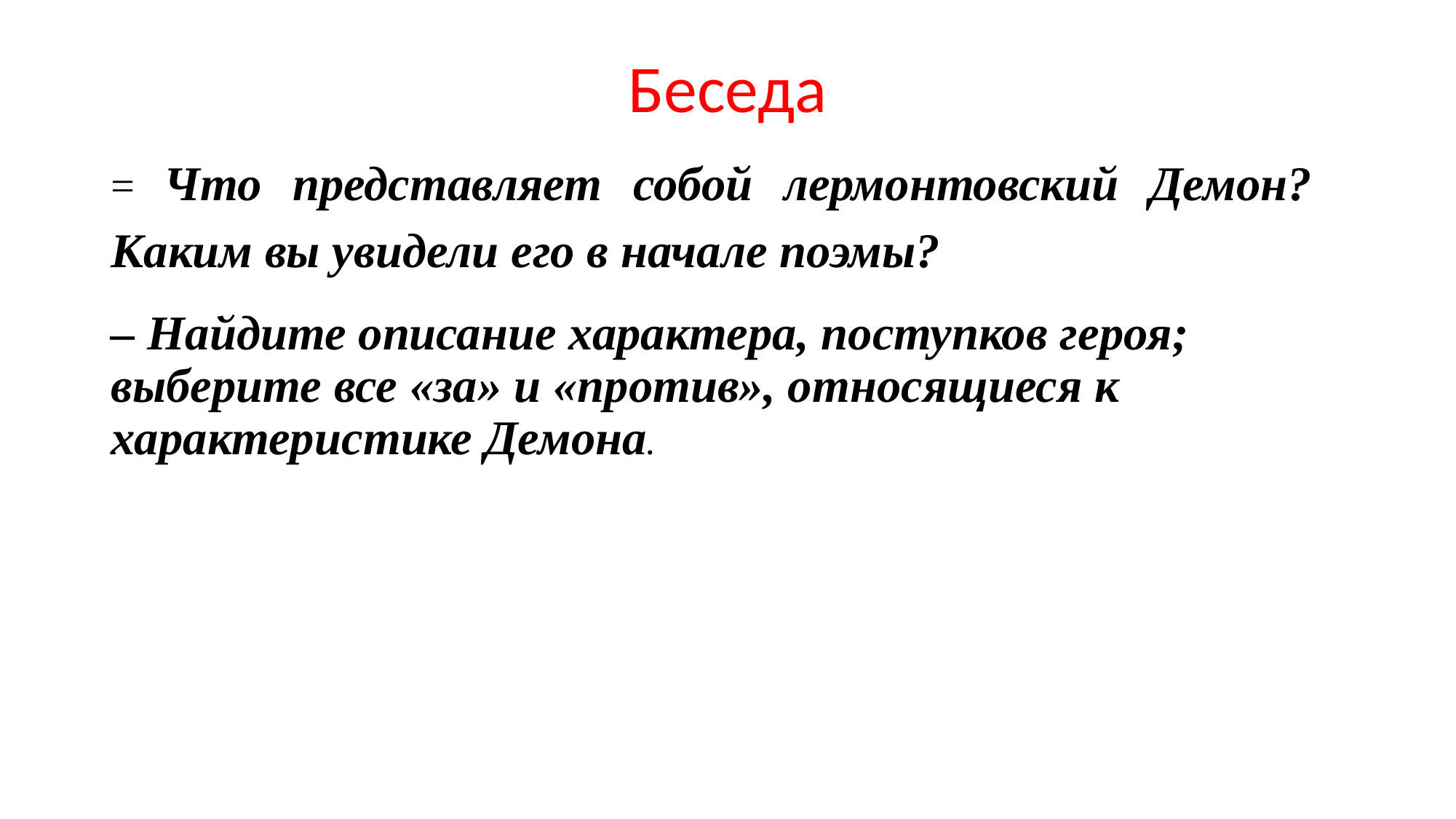

# Беседа
= Что представляет собой лермонтовский Демон?  Каким вы увидели его в начале поэмы?
– Найдите описание характера, поступков героя; выберите все «за» и «против», относящиеся к характеристике Демона.